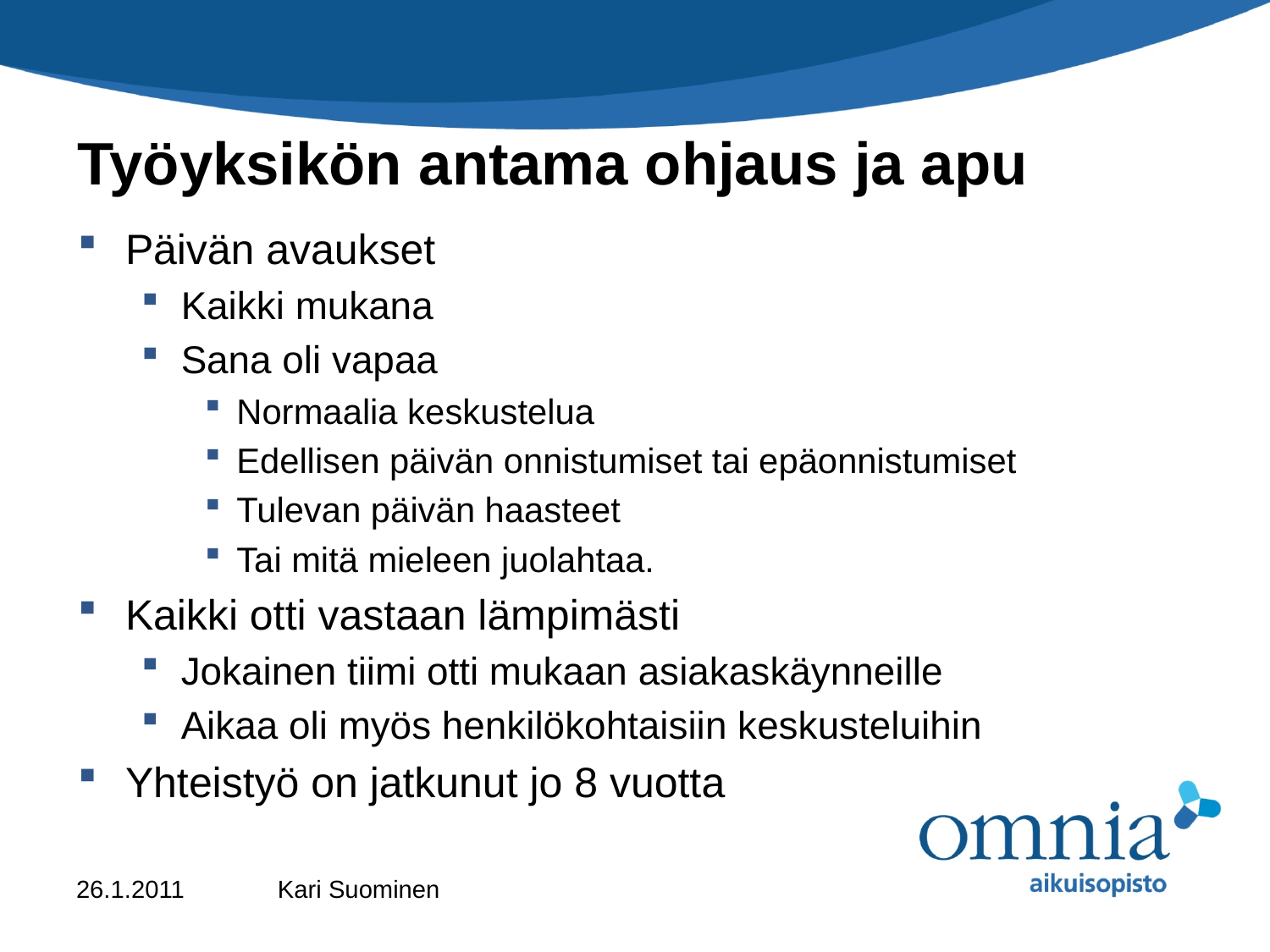

# Työyksikön antama ohjaus ja apu
Päivän avaukset
Kaikki mukana
Sana oli vapaa
Normaalia keskustelua
Edellisen päivän onnistumiset tai epäonnistumiset
Tulevan päivän haasteet
Tai mitä mieleen juolahtaa.
Kaikki otti vastaan lämpimästi
Jokainen tiimi otti mukaan asiakaskäynneille
Aikaa oli myös henkilökohtaisiin keskusteluihin
Yhteistyö on jatkunut jo 8 vuotta
26.1.2011
Kari Suominen